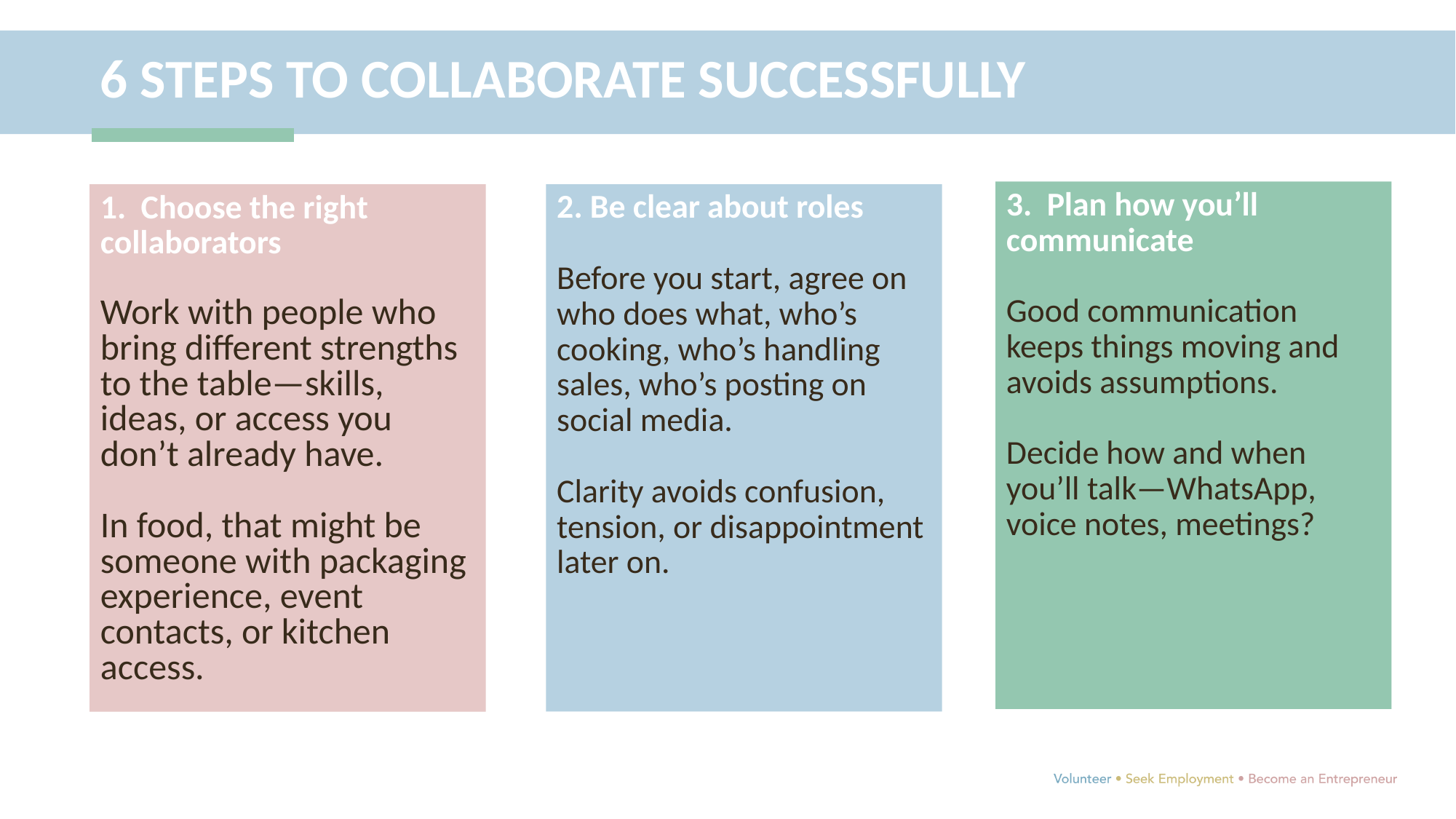

6 STEPS TO COLLABORATE SUCCESSFULLY ​
3.  Plan how you’ll communicate

Good communication keeps things moving and avoids assumptions.

Decide how and when you’ll talk—WhatsApp, voice notes, meetings?

1.  Choose the right collaborators

Work with people who bring different strengths to the table—skills, ideas, or access you don’t already have.

In food, that might be someone with packaging experience, event contacts, or kitchen access.
2. Be clear about roles

Before you start, agree on who does what, who’s cooking, who’s handling sales, who’s posting on social media.

Clarity avoids confusion, tension, or disappointment later on.